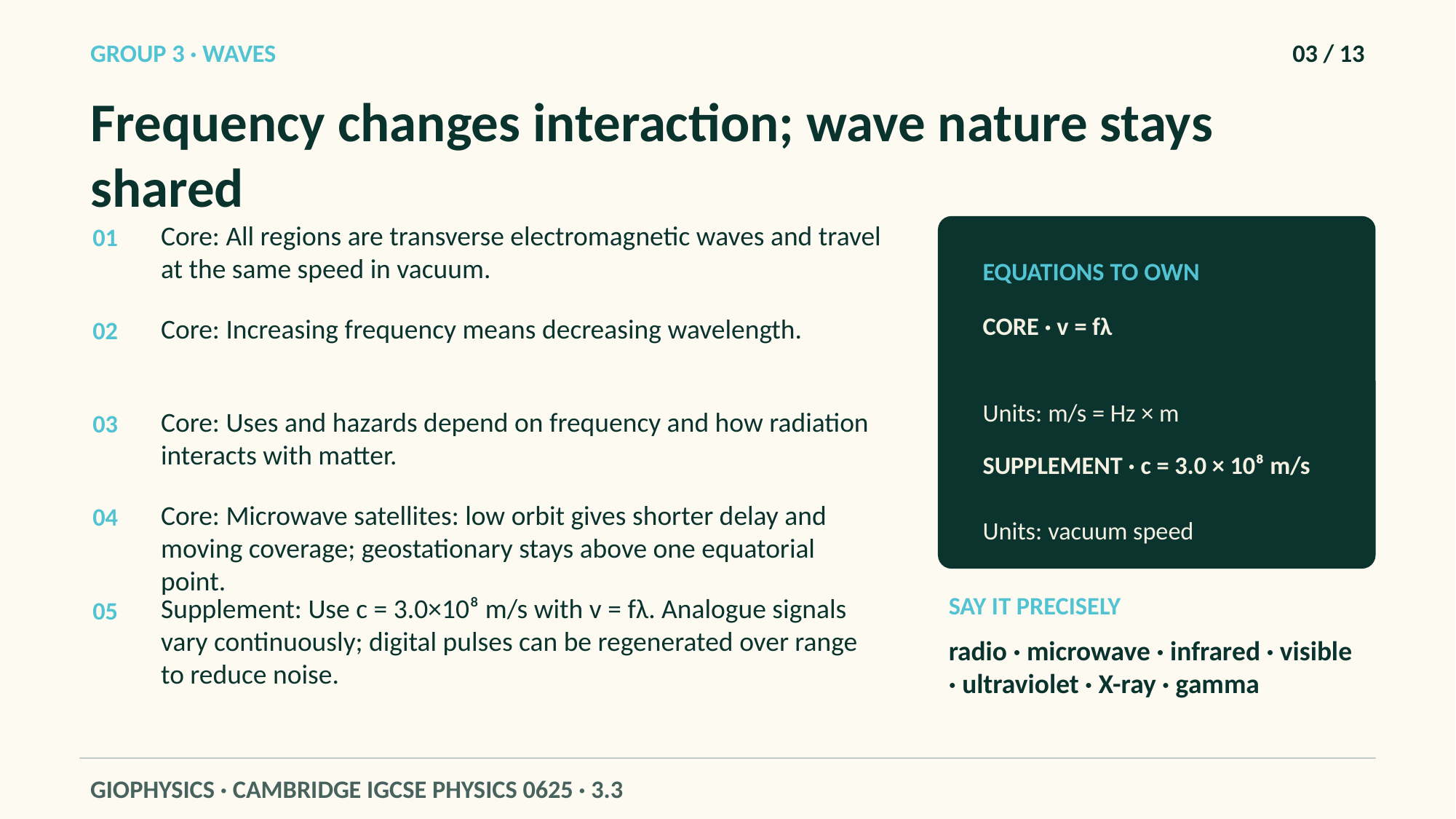

GROUP 3 · WAVES
03 / 13
Frequency changes interaction; wave nature stays shared
Core: All regions are transverse electromagnetic waves and travel at the same speed in vacuum.
01

EQUATIONS TO OWN
CORE · v = fλ
Core: Increasing frequency means decreasing wavelength.
02
Units: m/s = Hz × m
Core: Uses and hazards depend on frequency and how radiation interacts with matter.
03
SUPPLEMENT · c = 3.0 × 10⁸ m/s
Core: Microwave satellites: low orbit gives shorter delay and moving coverage; geostationary stays above one equatorial point.
04
Units: vacuum speed
SAY IT PRECISELY
Supplement: Use c = 3.0×10⁸ m/s with v = fλ. Analogue signals vary continuously; digital pulses can be regenerated over range to reduce noise.
05
radio · microwave · infrared · visible · ultraviolet · X-ray · gamma

GIOPHYSICS · CAMBRIDGE IGCSE PHYSICS 0625 · 3.3